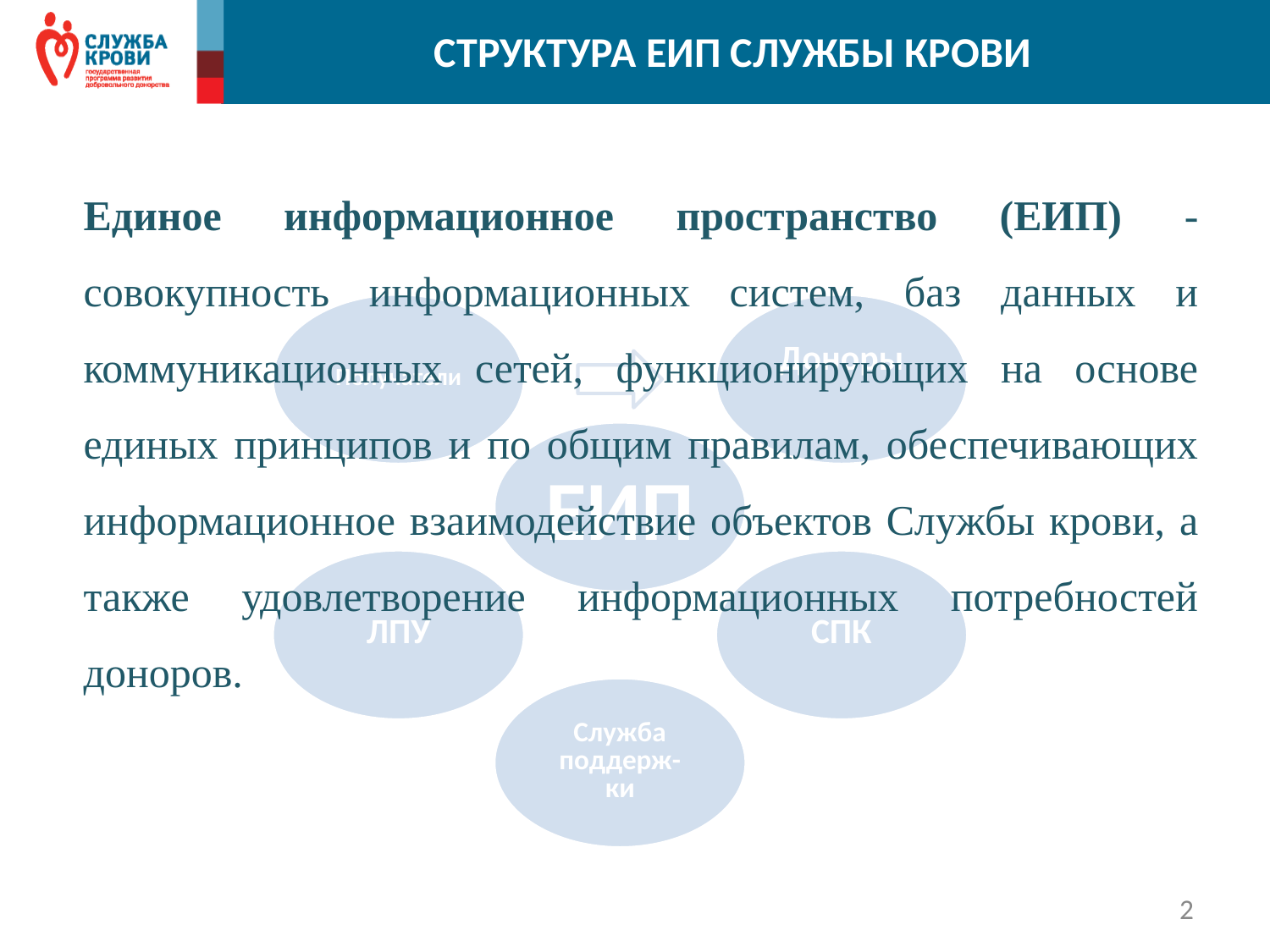

# Структура ЕИП Службы крови

Единое информационное пространство (ЕИП) - совокупность информационных систем, баз данных и коммуникационных сетей, функционирующих на основе единых принципов и по общим правилам, обеспечивающих информационное взаимодействие объектов Службы крови, а также удовлетворение информационных потребностей доноров.

ЕИП
Доноры
СПК
ЛПУ
Получатели
Служба поддерж-ки
2